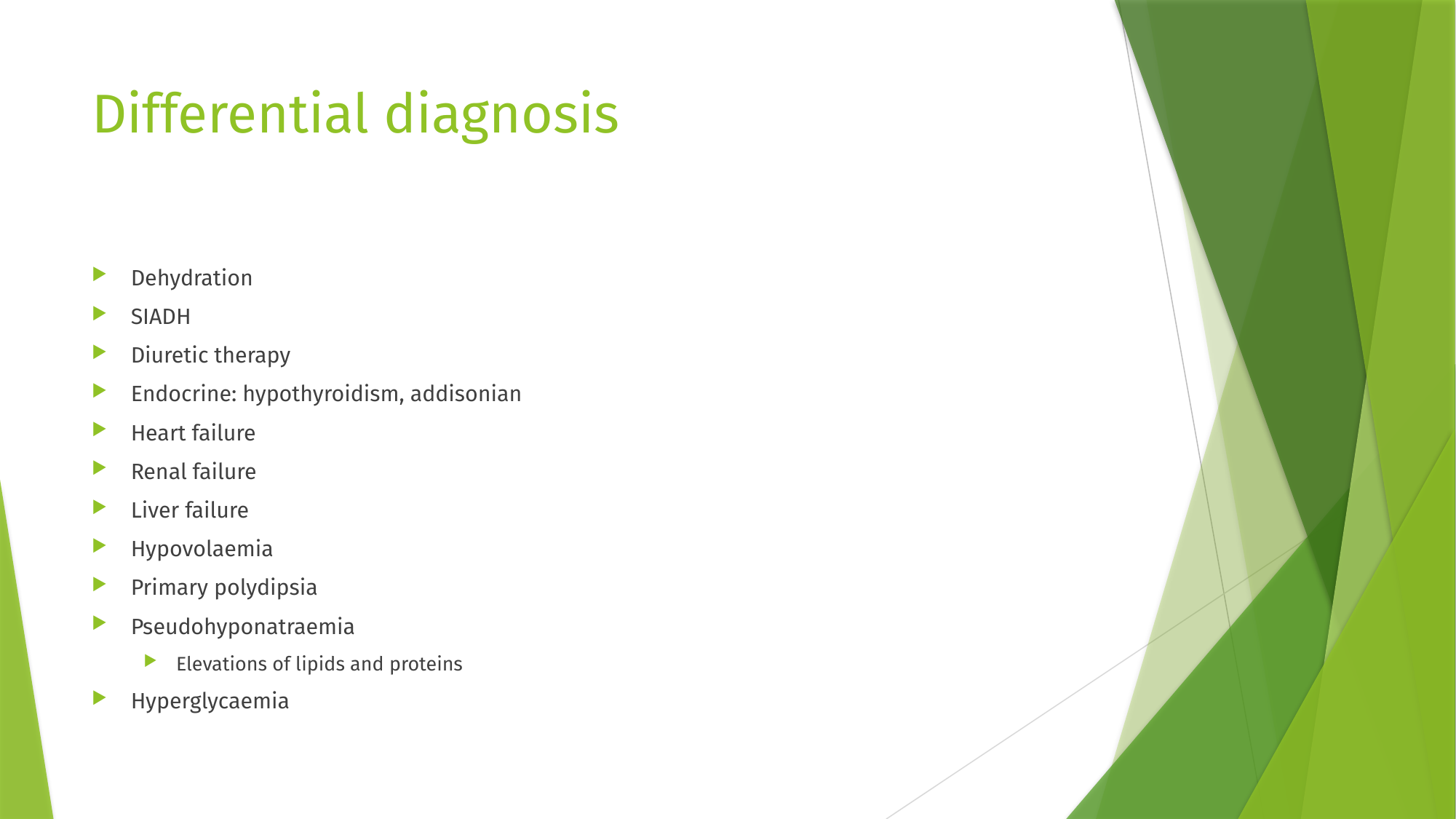

# Differential diagnosis
Dehydration
SIADH
Diuretic therapy
Endocrine: hypothyroidism, addisonian
Heart failure
Renal failure
Liver failure
Hypovolaemia
Primary polydipsia
Pseudohyponatraemia
Elevations of lipids and proteins
Hyperglycaemia